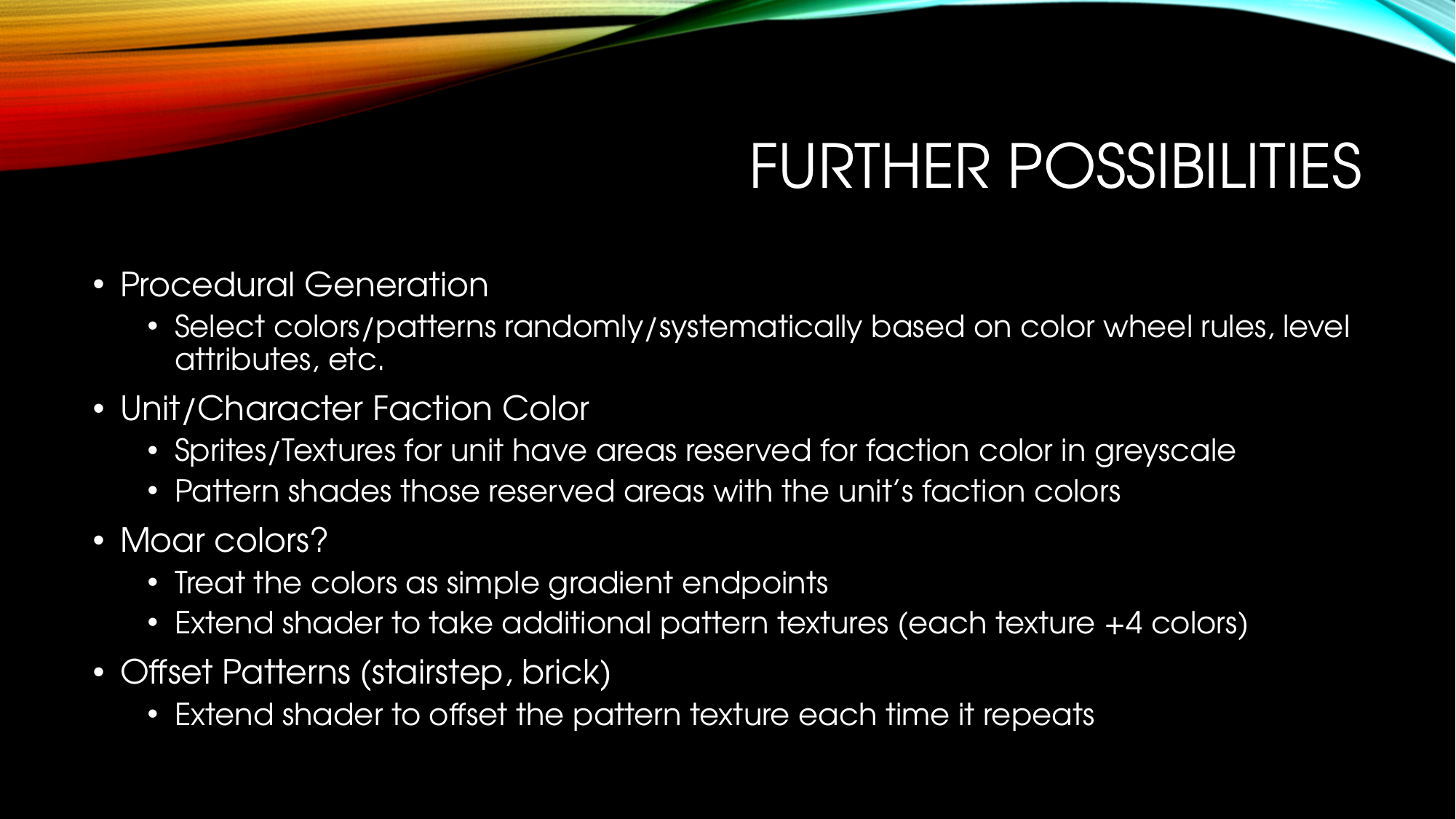

# Further Possibilities
Procedural Generation
Select colors/patterns randomly/systematically based on color wheel rules, level attributes, etc.
Unit/Character Faction Color
Sprites/Textures for unit have areas reserved for faction color in greyscale
Pattern shades those reserved areas with the unit’s faction colors
Moar colors?
Treat the colors as simple gradient endpoints
Extend shader to take additional pattern textures (each texture +4 colors)
Offset Patterns (stairstep, brick)
Extend shader to offset the pattern texture each time it repeats